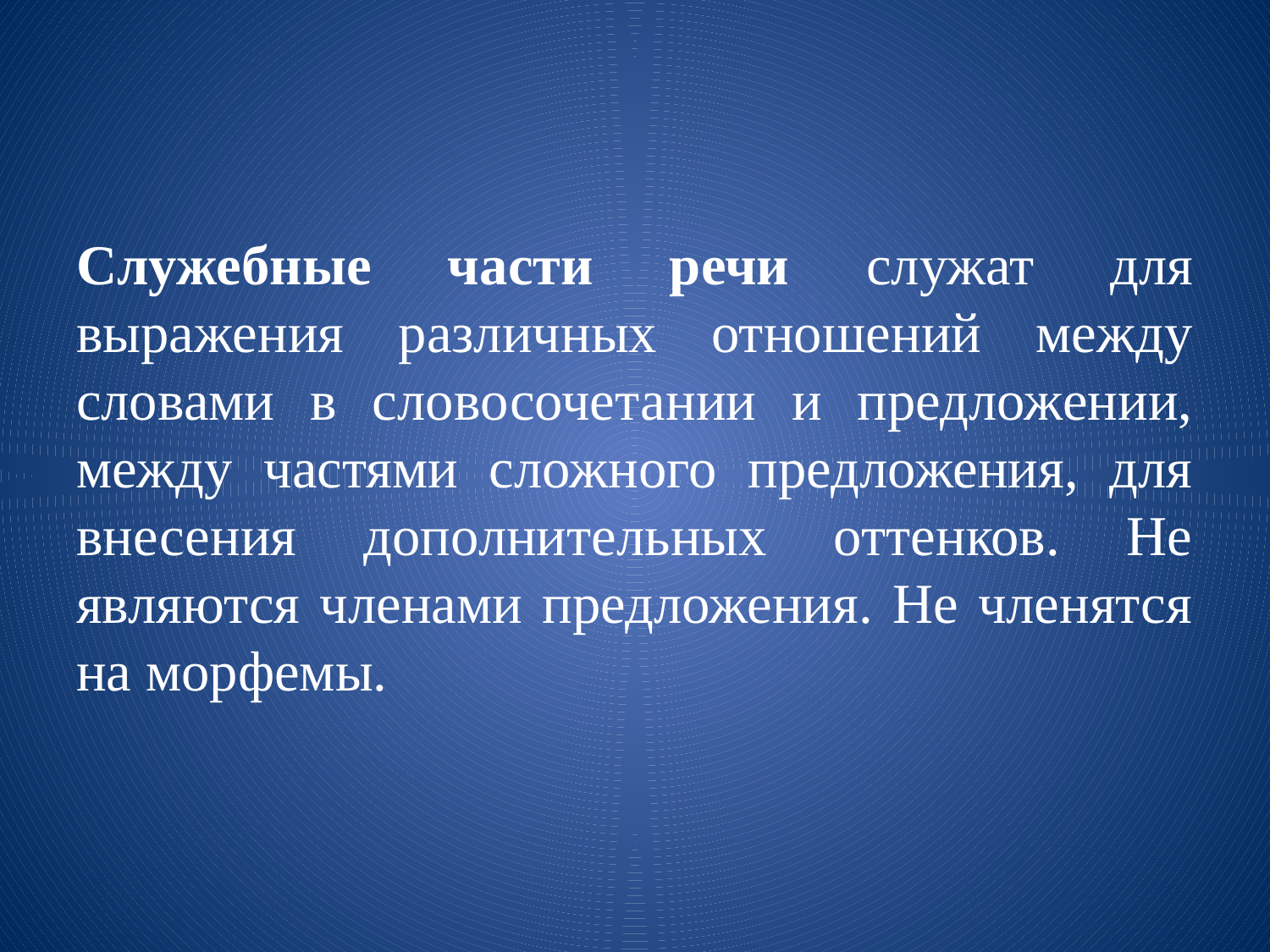

#
Служебные части речи служат для выражения различных отношений между словами в словосочетании и предложении, между частями сложного предложения, для внесения дополнительных оттенков. Не являются членами предложения. Не членятся на морфемы.